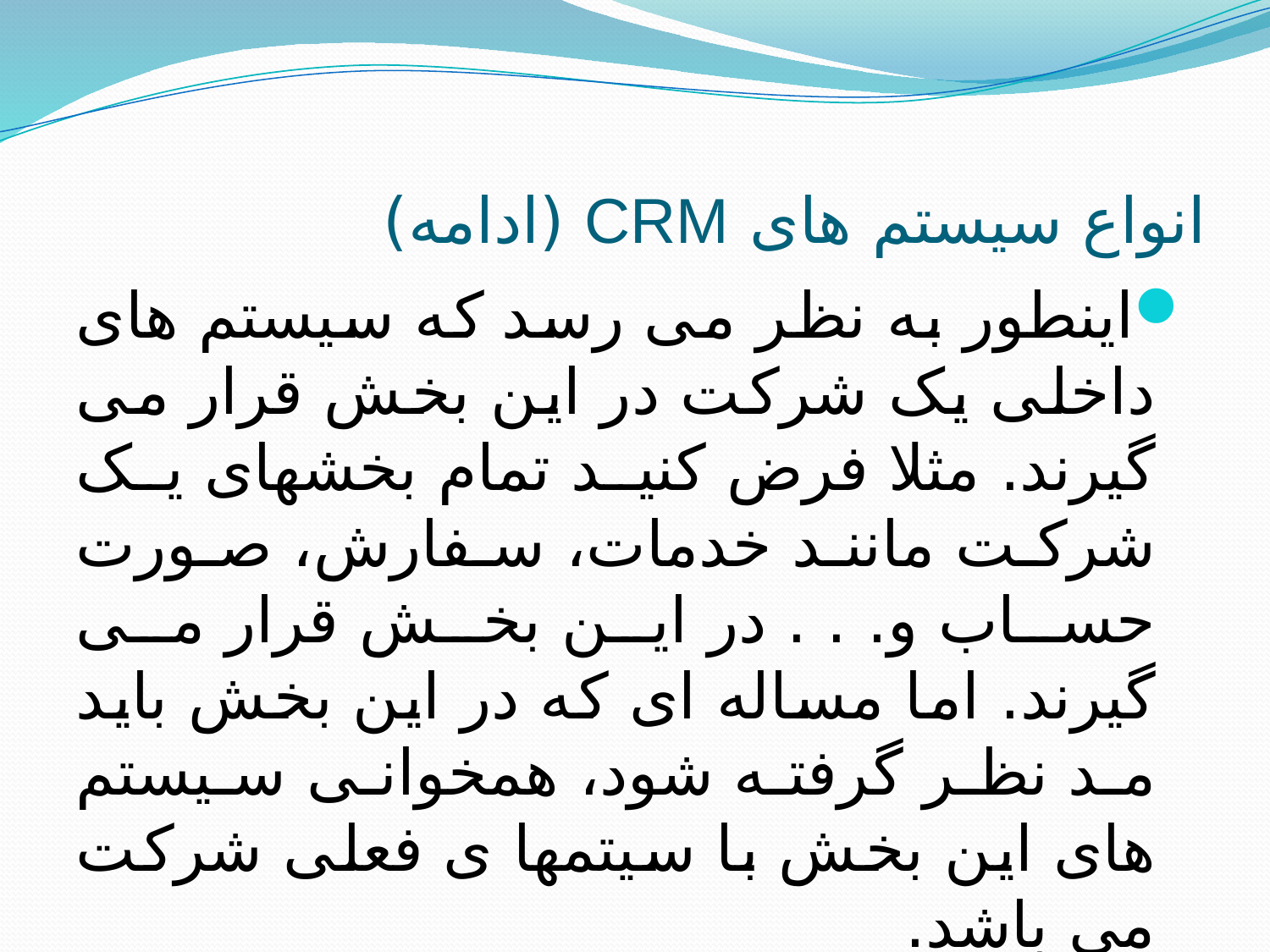

# انواع سیستم های CRM (ادامه)
اینطور به نظر می رسد که سیستم های داخلی یک شرکت در این بخش قرار می گیرند. مثلا فرض کنید تمام بخشهای یک شرکت مانند خدمات، سفارش، صورت حساب و. . . در این بخش قرار می گیرند. اما مساله ای که در این بخش باید مد نظر گرفته شود، همخوانی سیستم های این بخش با سیتمها ی فعلی شرکت می باشد.